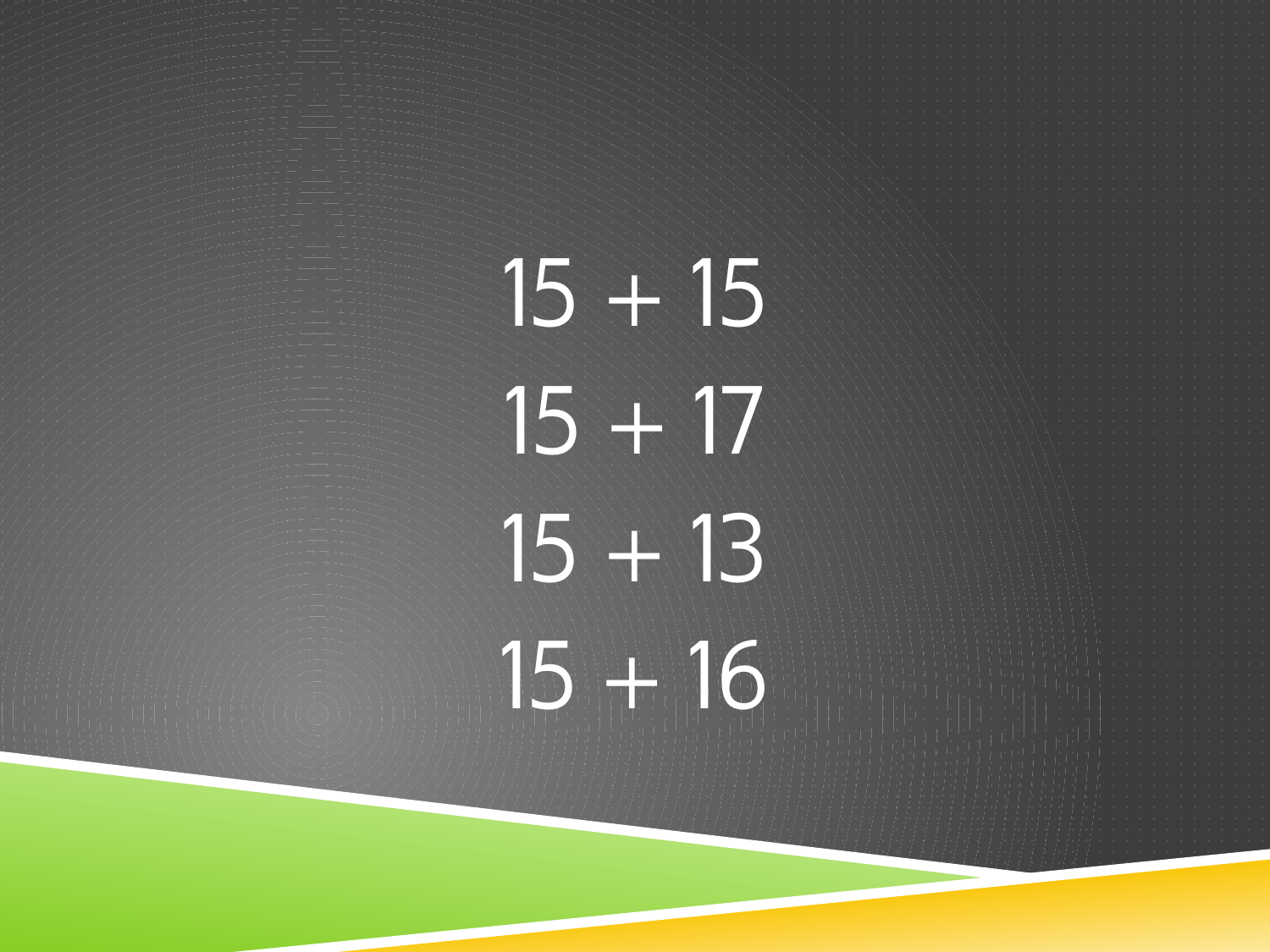

15 + 15
15 + 17
15 + 13
15 + 16